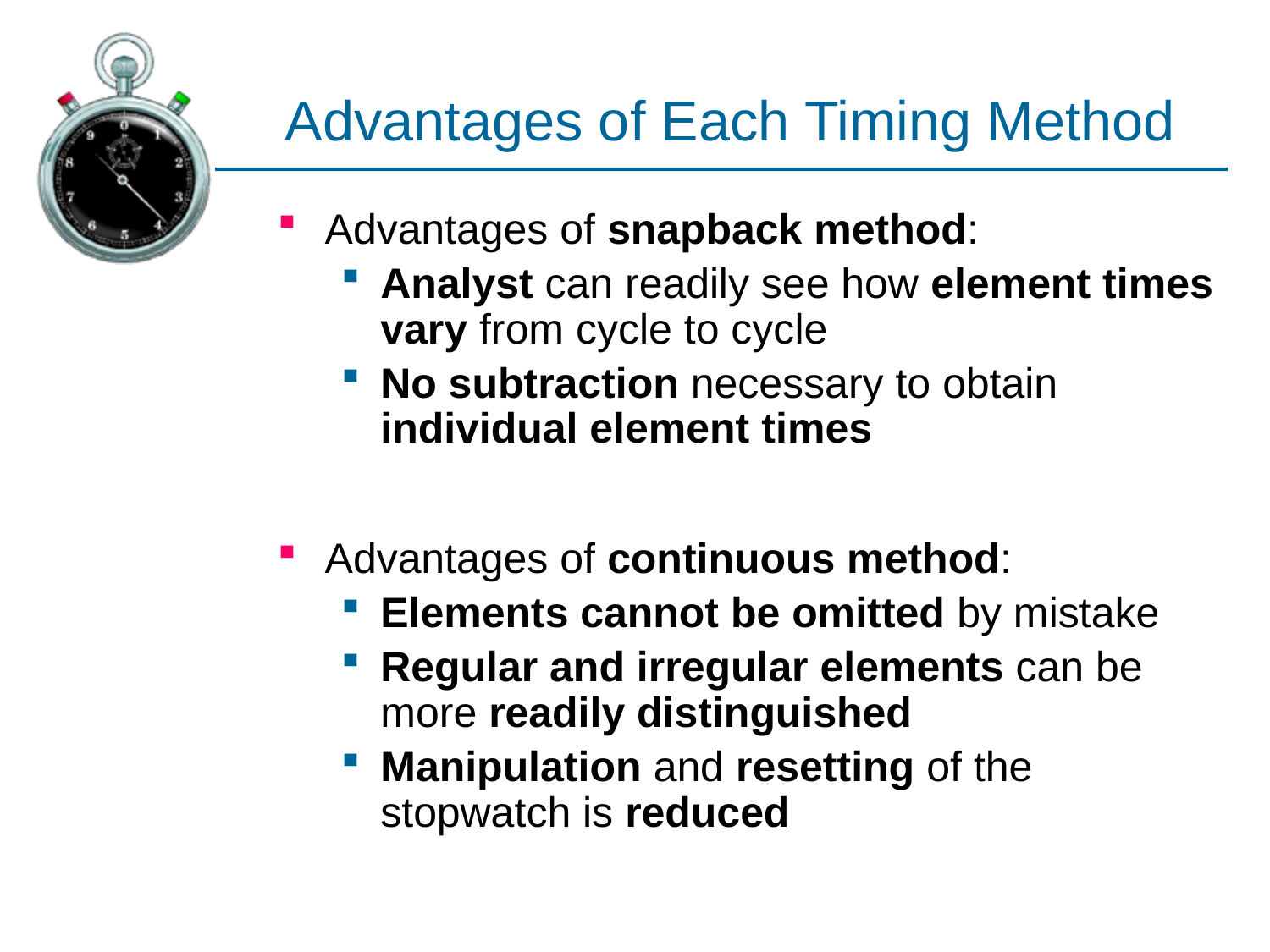

# Advantages of Each Timing Method
Advantages of snapback method:
Analyst can readily see how element times vary from cycle to cycle
No subtraction necessary to obtain individual element times

Advantages of continuous method:
Elements cannot be omitted by mistake
Regular and irregular elements can be more readily distinguished
Manipulation and resetting of the stopwatch is reduced